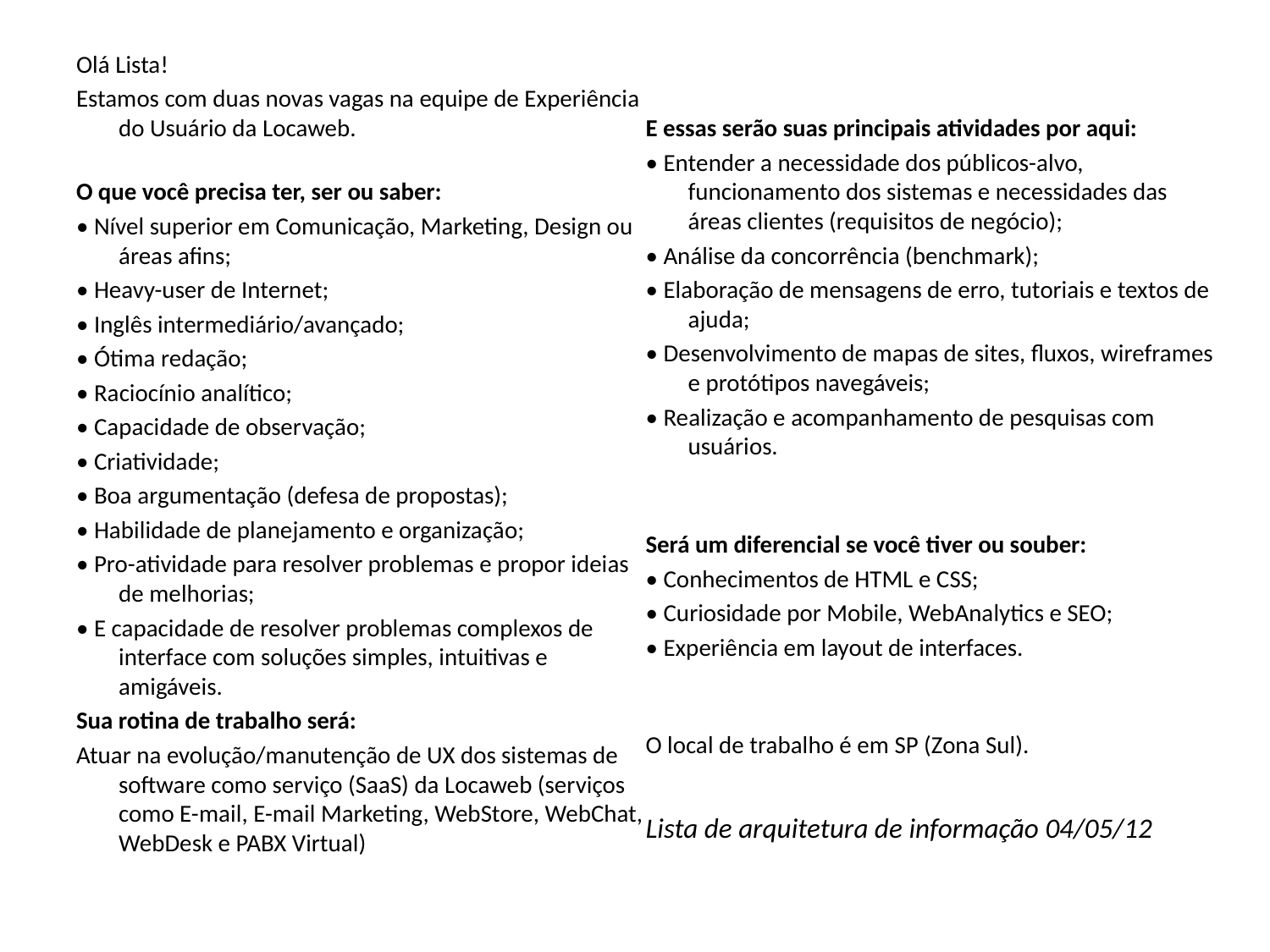

Olá Lista!
Estamos com duas novas vagas na equipe de Experiência do Usuário da Locaweb.
O que você precisa ter, ser ou saber:
• Nível superior em Comunicação, Marketing, Design ou áreas afins;
• Heavy-user de Internet;
• Inglês intermediário/avançado;
• Ótima redação;
• Raciocínio analítico;
• Capacidade de observação;
• Criatividade;
• Boa argumentação (defesa de propostas);
• Habilidade de planejamento e organização;
• Pro-atividade para resolver problemas e propor ideias de melhorias;
• E capacidade de resolver problemas complexos de interface com soluções simples, intuitivas e amigáveis.
Sua rotina de trabalho será:
Atuar na evolução/manutenção de UX dos sistemas de software como serviço (SaaS) da Locaweb (serviços como E-mail, E-mail Marketing, WebStore, WebChat, WebDesk e PABX Virtual)

E essas serão suas principais atividades por aqui:
• Entender a necessidade dos públicos-alvo, funcionamento dos sistemas e necessidades das áreas clientes (requisitos de negócio);
• Análise da concorrência (benchmark);
• Elaboração de mensagens de erro, tutoriais e textos de ajuda;
• Desenvolvimento de mapas de sites, fluxos, wireframes e protótipos navegáveis;
• Realização e acompanhamento de pesquisas com usuários.

Será um diferencial se você tiver ou souber:
• Conhecimentos de HTML e CSS;
• Curiosidade por Mobile, WebAnalytics e SEO;
• Experiência em layout de interfaces.

O local de trabalho é em SP (Zona Sul).

Lista de arquitetura de informação 04/05/12